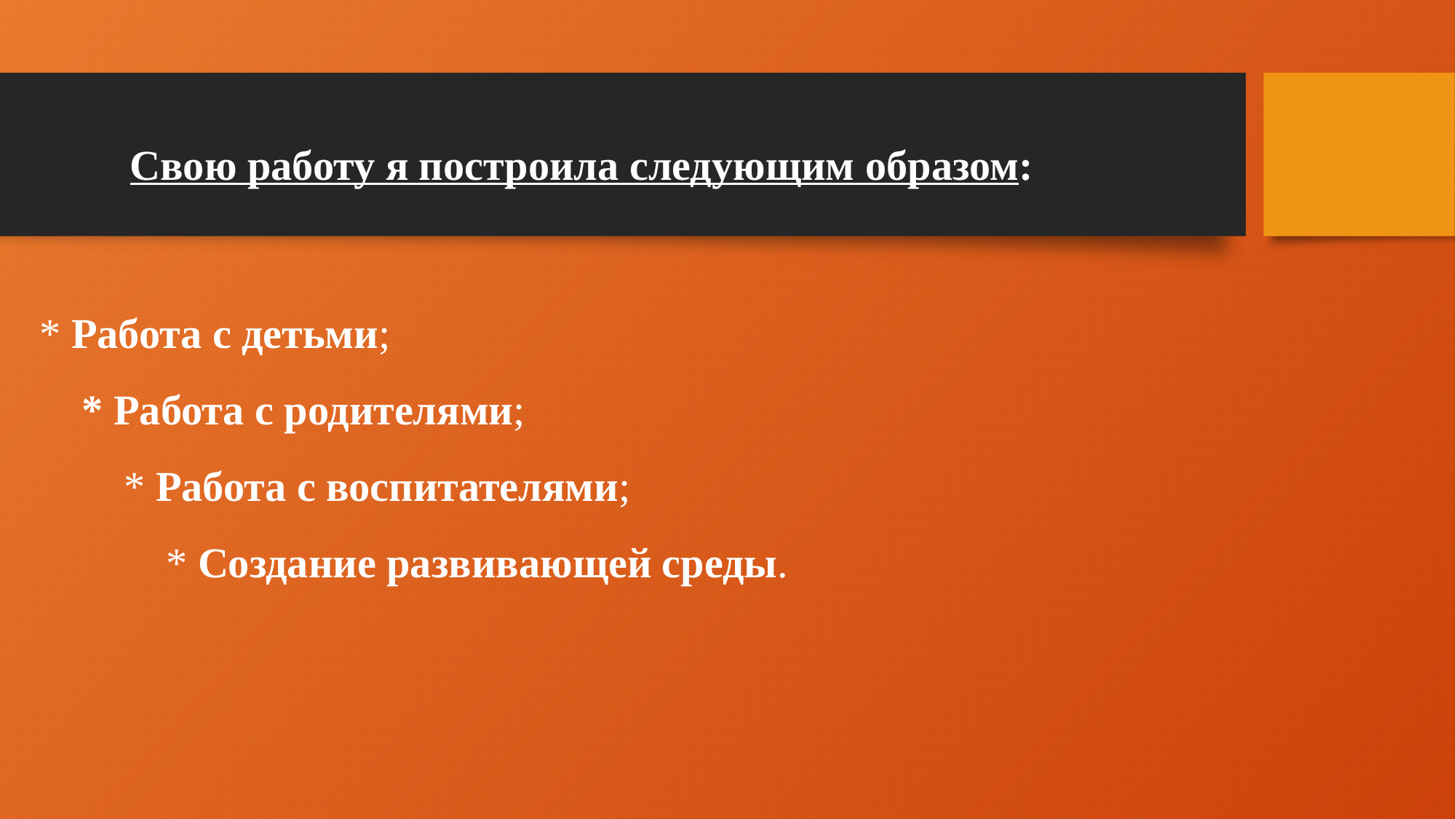

Свою работу я построила следующим образом:
* Работа с детьми;
    * Работа с родителями;
        * Работа с воспитателями;
            * Создание развивающей среды.